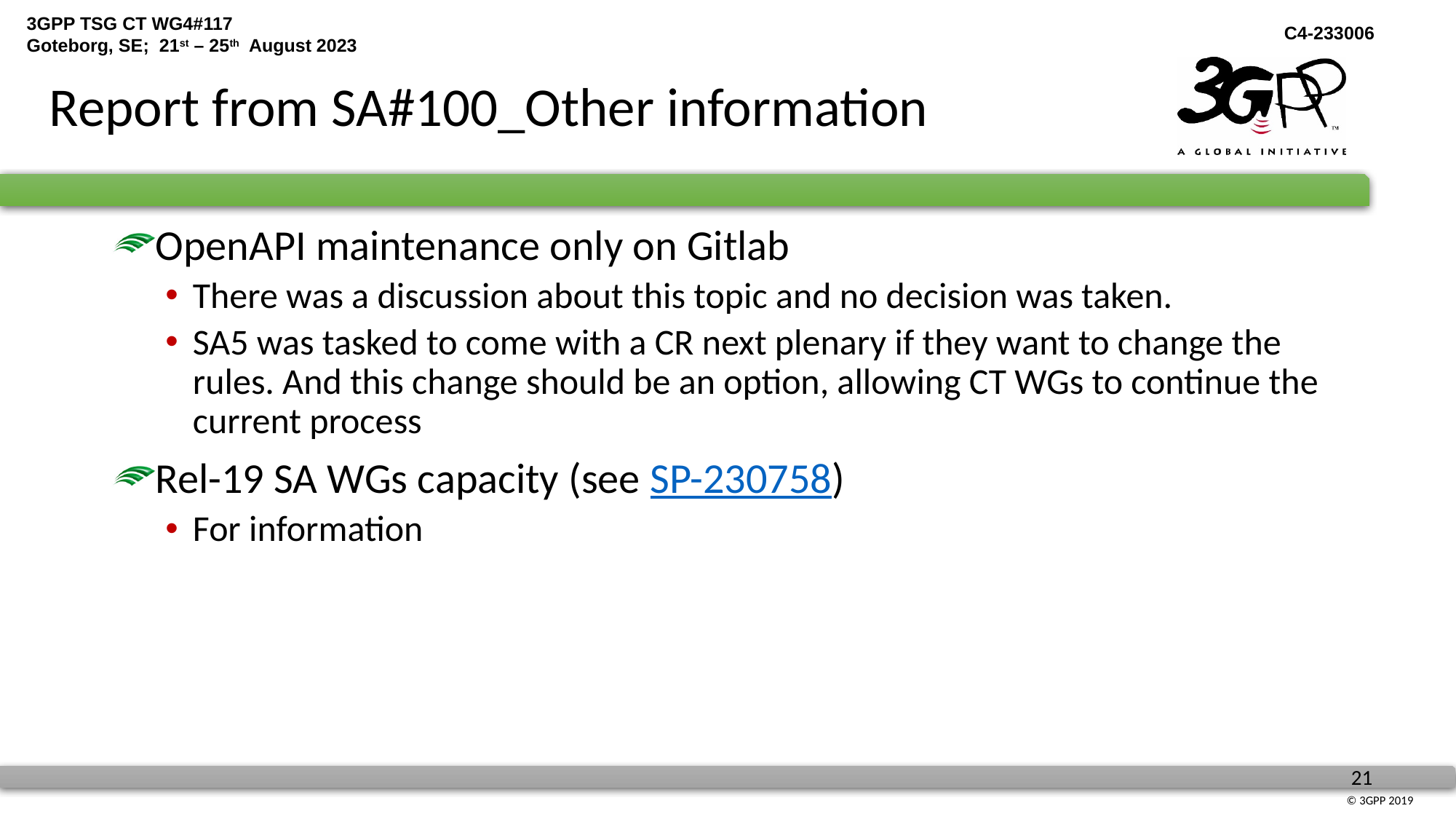

# Report from SA#100_Other information
OpenAPI maintenance only on Gitlab
There was a discussion about this topic and no decision was taken.
SA5 was tasked to come with a CR next plenary if they want to change the rules. And this change should be an option, allowing CT WGs to continue the current process
Rel-19 SA WGs capacity (see SP-230758)
For information